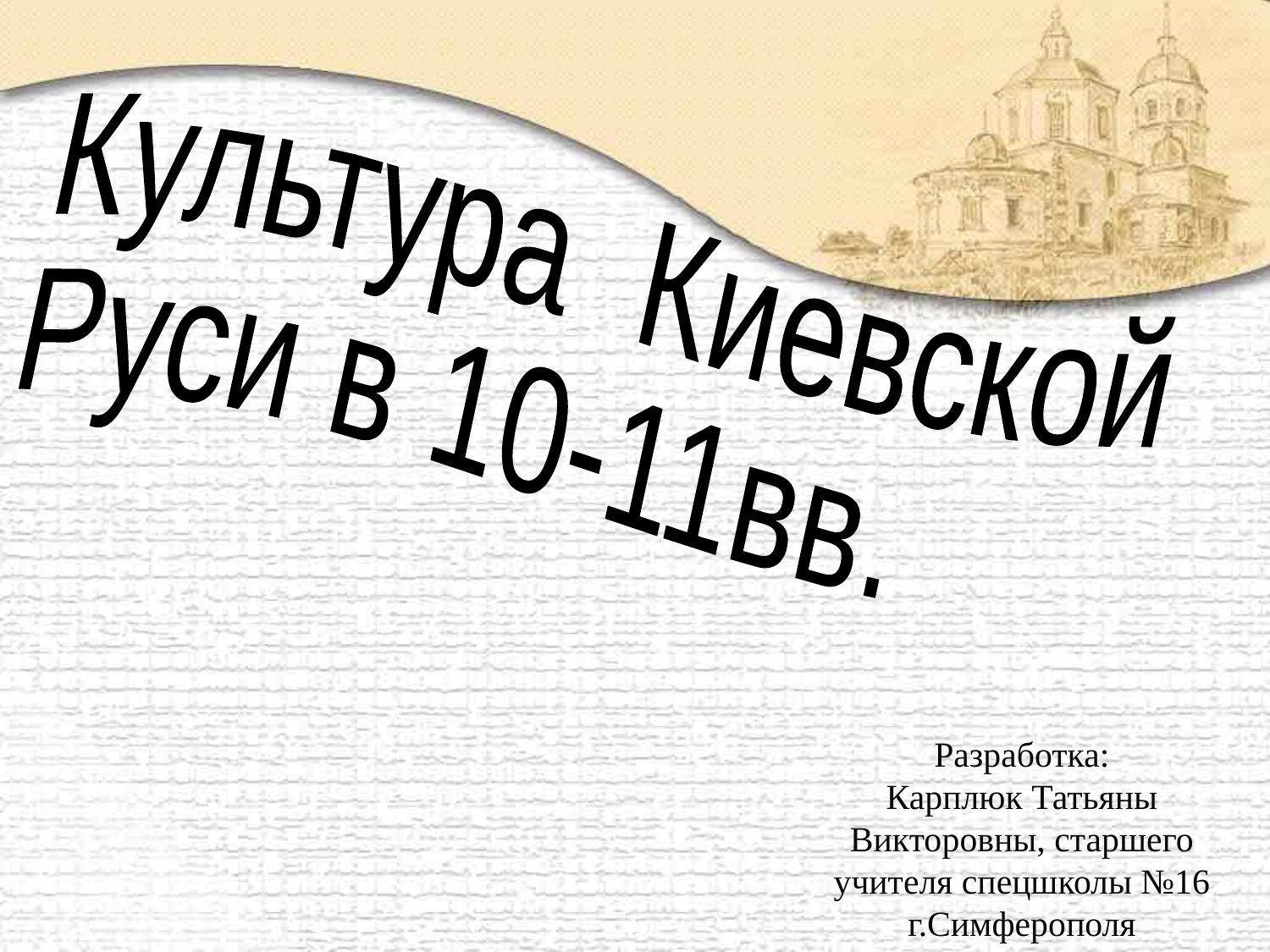

Культура  Киевской
Руси в 10-11вв.
Разработка:
Карплюк Татьяны Викторовны, старшего учителя спецшколы №16 г.Симферополя